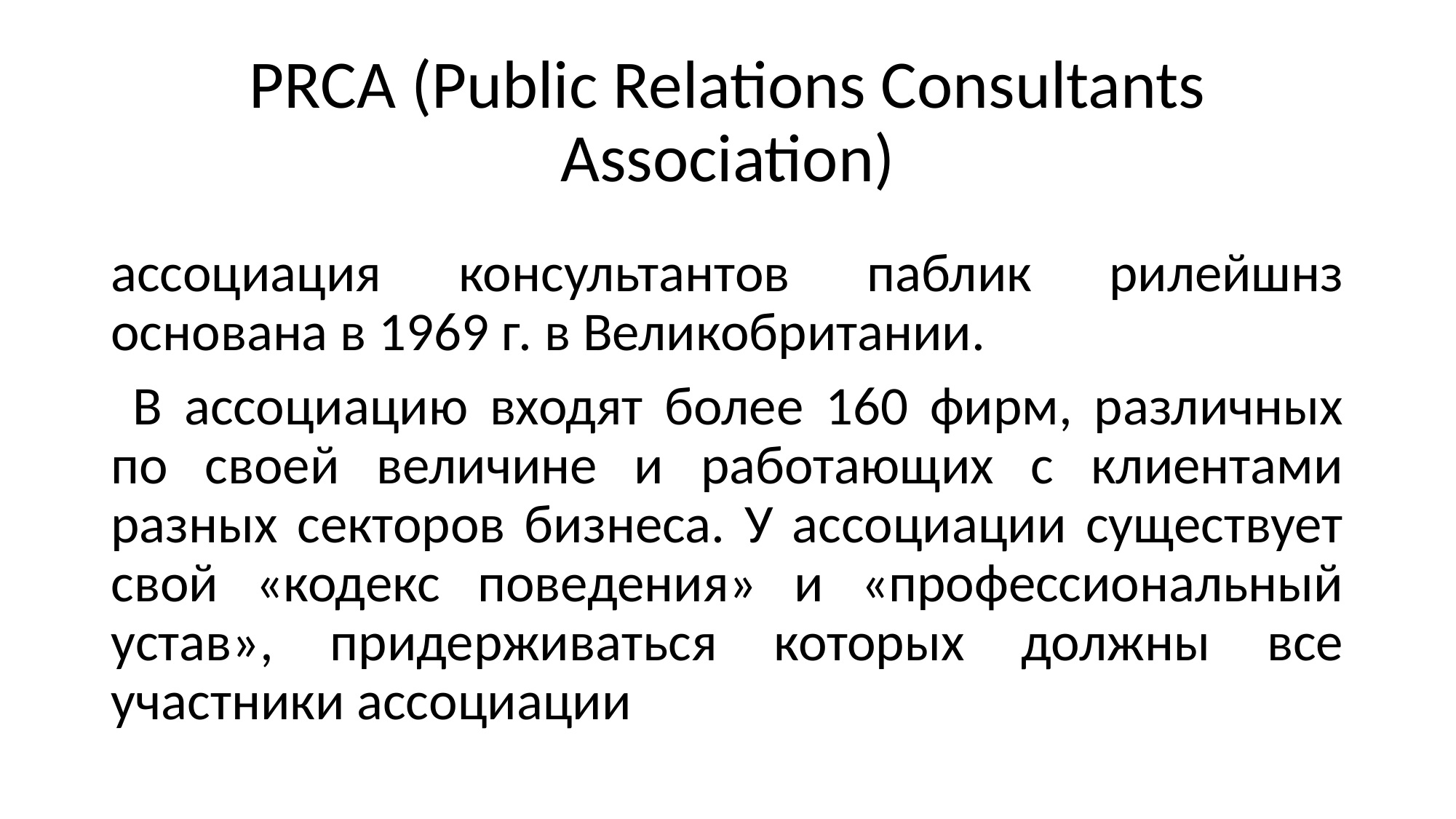

# PRCA (Public Relations Consultants Association)
ассоциация консультантов паблик рилейшнз основана в 1969 г. в Великобритании.
 В ассоциацию входят более 160 фирм, различных по своей величине и работающих с клиентами разных секторов бизнеса. У ассоциации существует свой «кодекс поведения» и «профессиональный устав», придерживаться которых должны все участники ассоциации